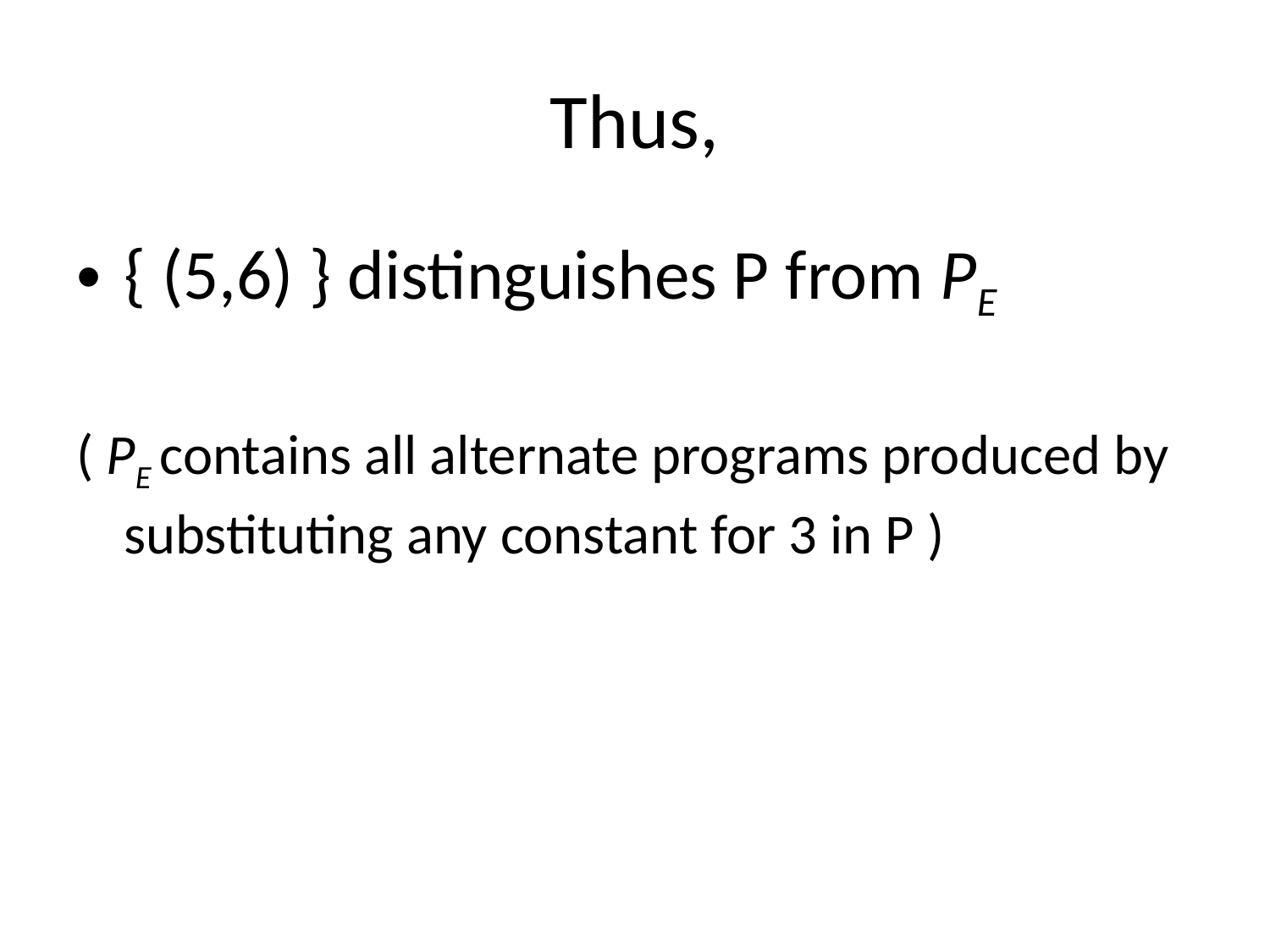

# Thus,
{ (5,6) } distinguishes P from PE

( PE contains all alternate programs produced by substituting any constant for 3 in P )